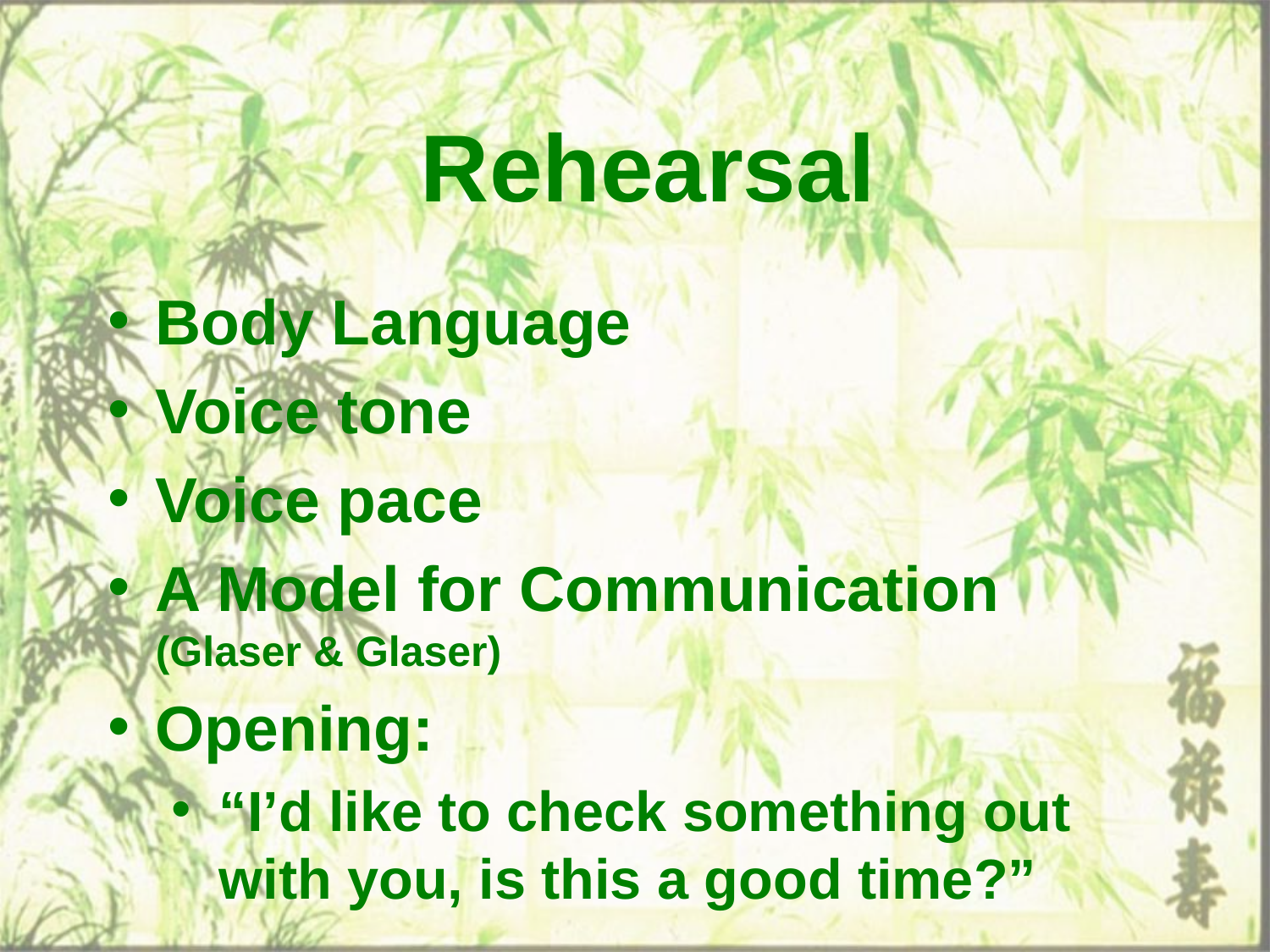

# Rehearsal
Body Language
Voice tone
Voice pace
A Model for Communication (Glaser & Glaser)
Opening:
“I’d like to check something out with you, is this a good time?”